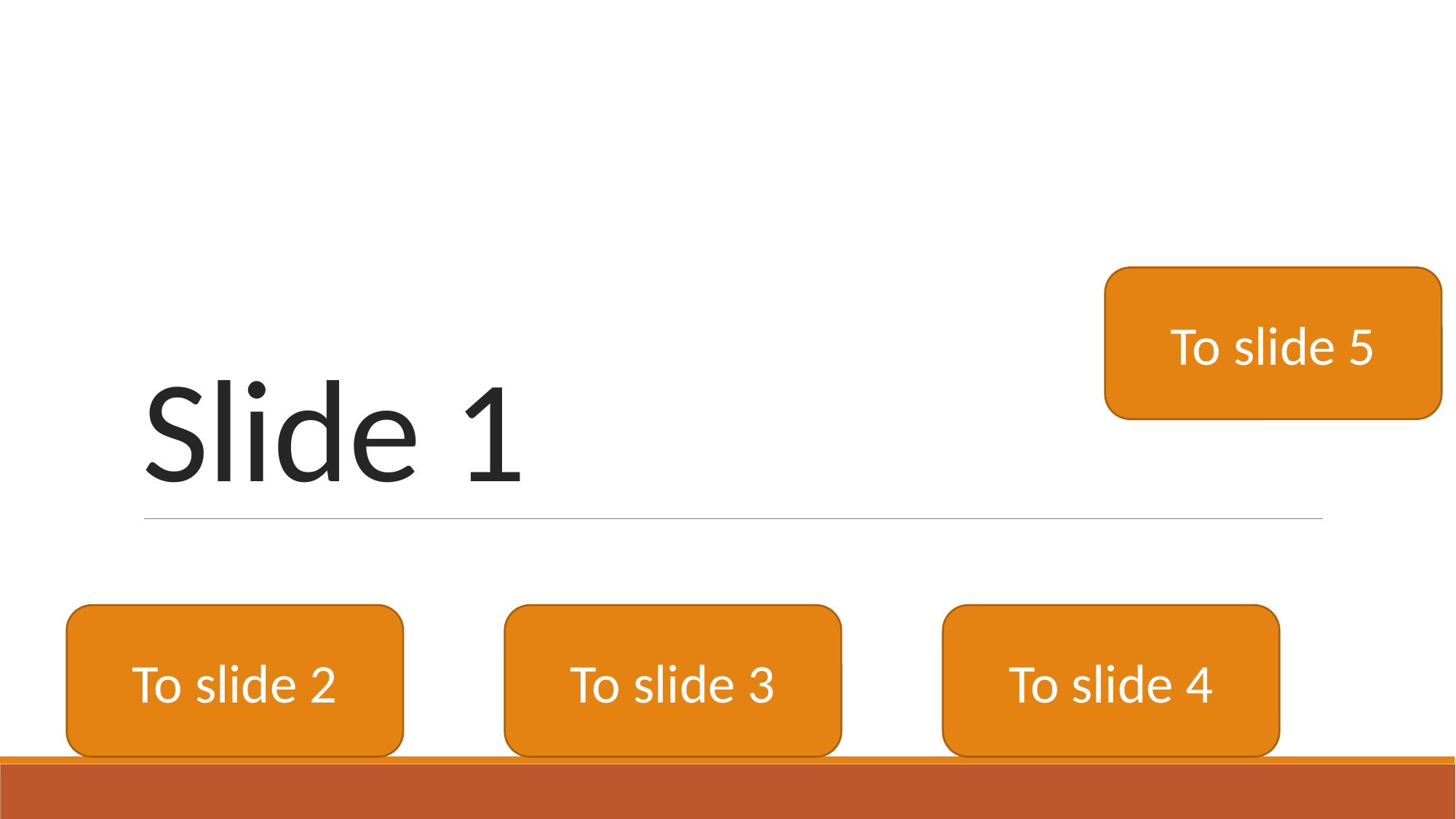

# Slide 1
To slide 5
To slide 2
To slide 3
To slide 4